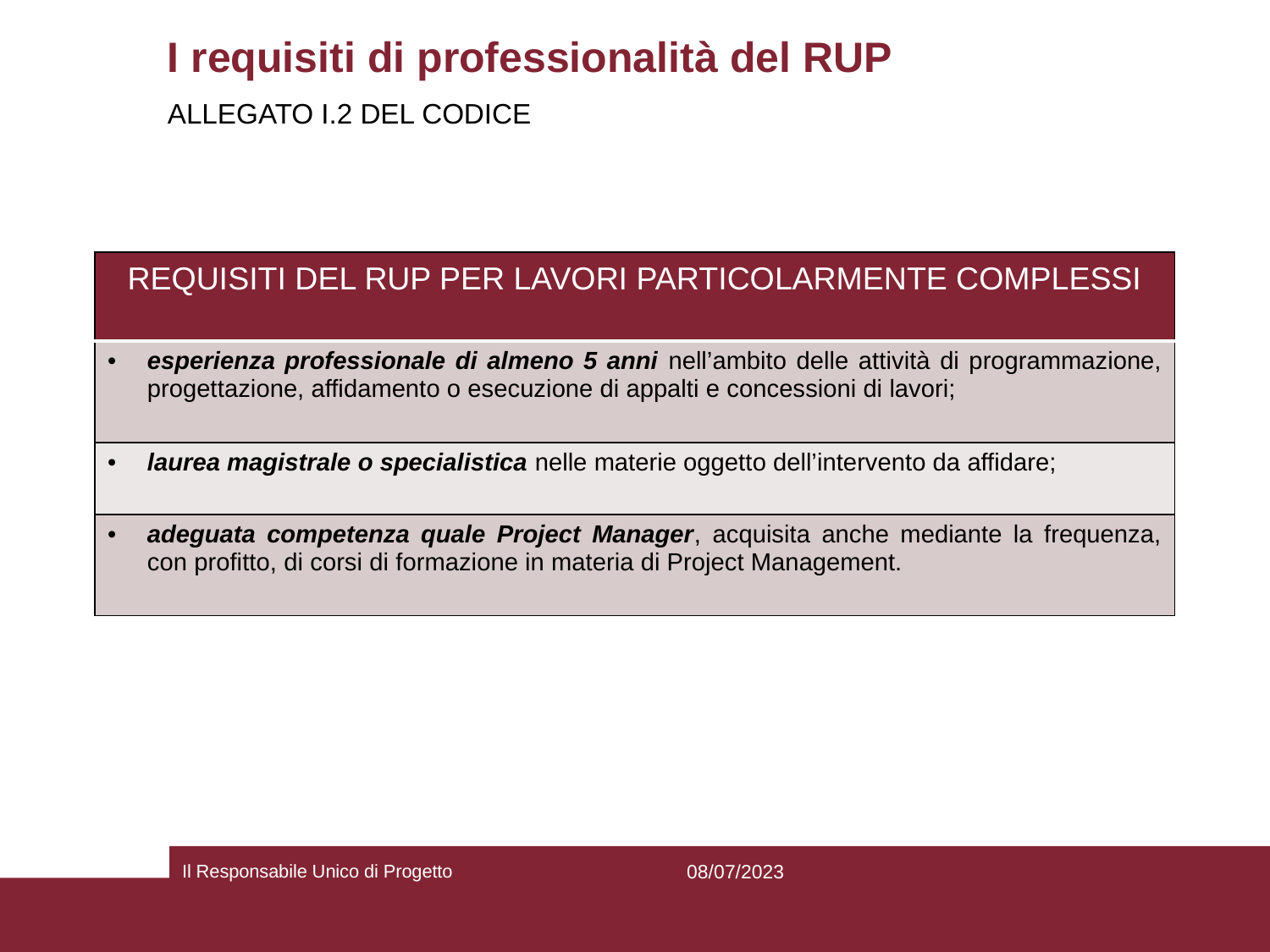

# I requisiti di professionalità del RUP
ALLEGATO I.2 DEL CODICE

| REQUISITI DEL RUP PER LAVORI PARTICOLARMENTE COMPLESSI |
| --- |
| esperienza professionale di almeno 5 anni nell’ambito delle attività di programmazione, progettazione, affidamento o esecuzione di appalti e concessioni di lavori; |
| laurea magistrale o specialistica nelle materie oggetto dell’intervento da affidare; |
| adeguata competenza quale Project Manager, acquisita anche mediante la frequenza, con profitto, di corsi di formazione in materia di Project Management. |
Il Responsabile Unico di Progetto
08/07/2023